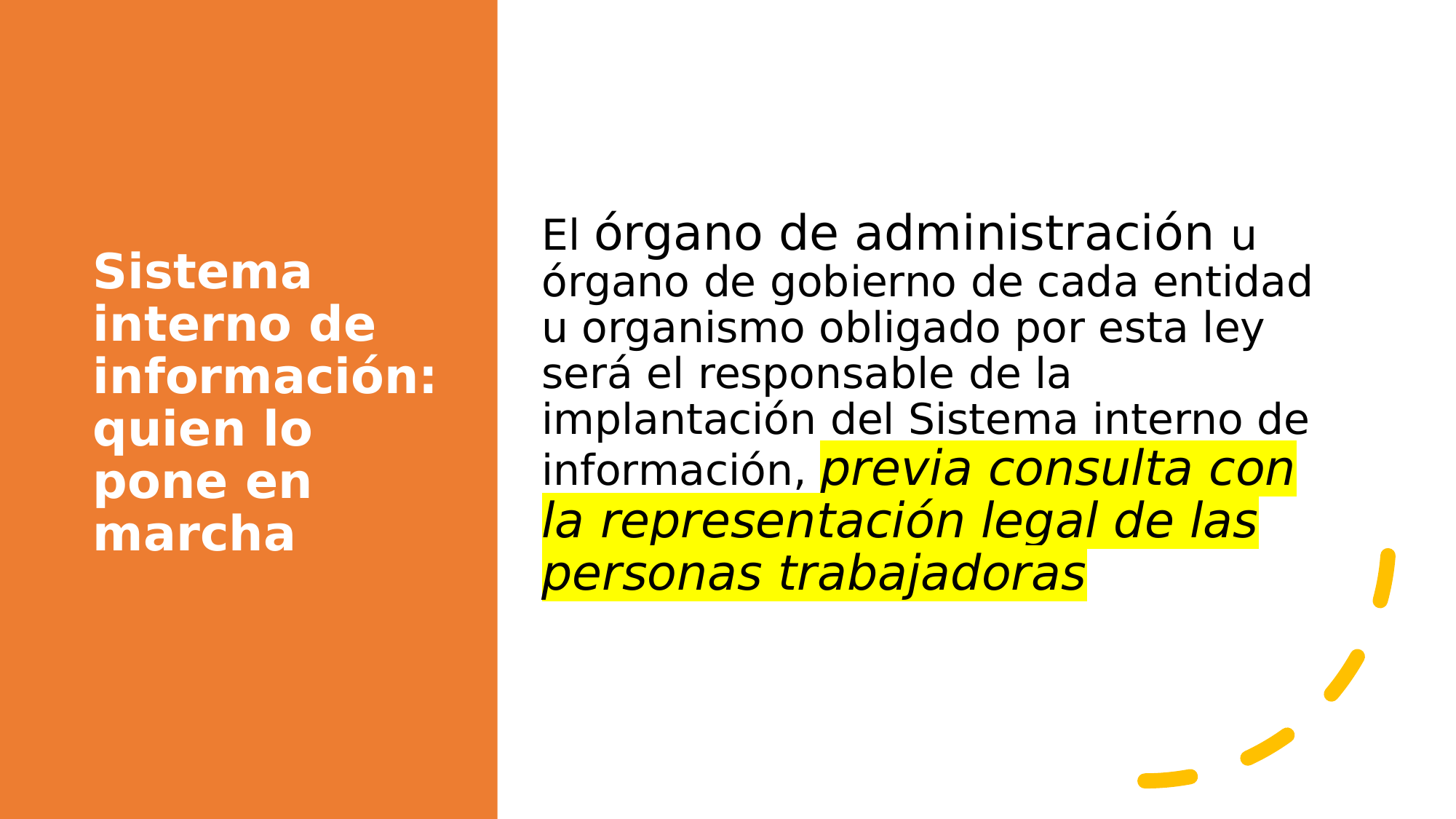

# Sistema interno de información: quien lo pone en marcha
El órgano de administración u órgano de gobierno de cada entidad u organismo obligado por esta ley será el responsable de la implantación del Sistema interno de información, previa consulta con la representación legal de las personas trabajadoras